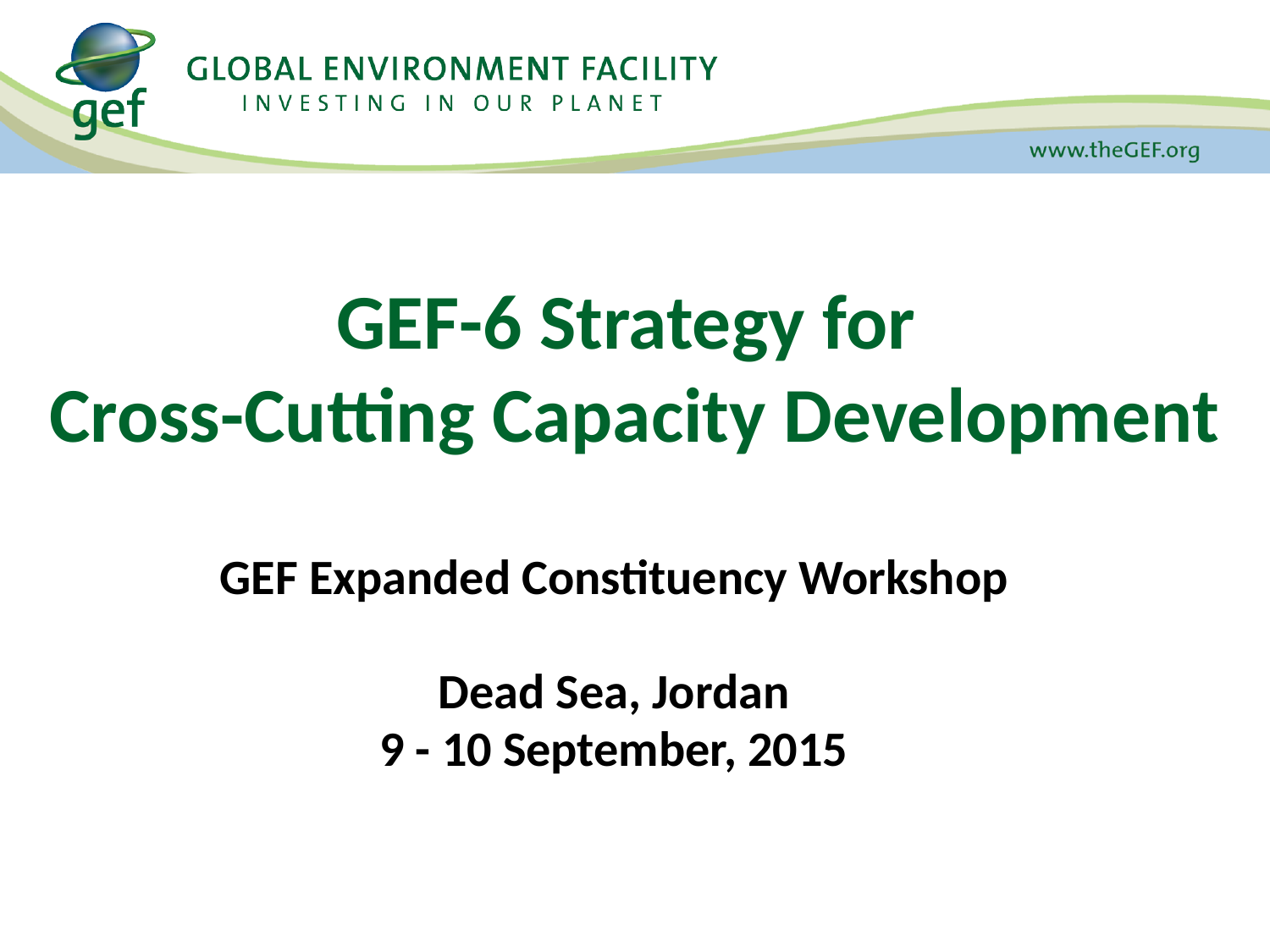

# GEF-6 Strategy for Cross-Cutting Capacity Development
GEF Expanded Constituency Workshop

Dead Sea, Jordan
9 - 10 September, 2015